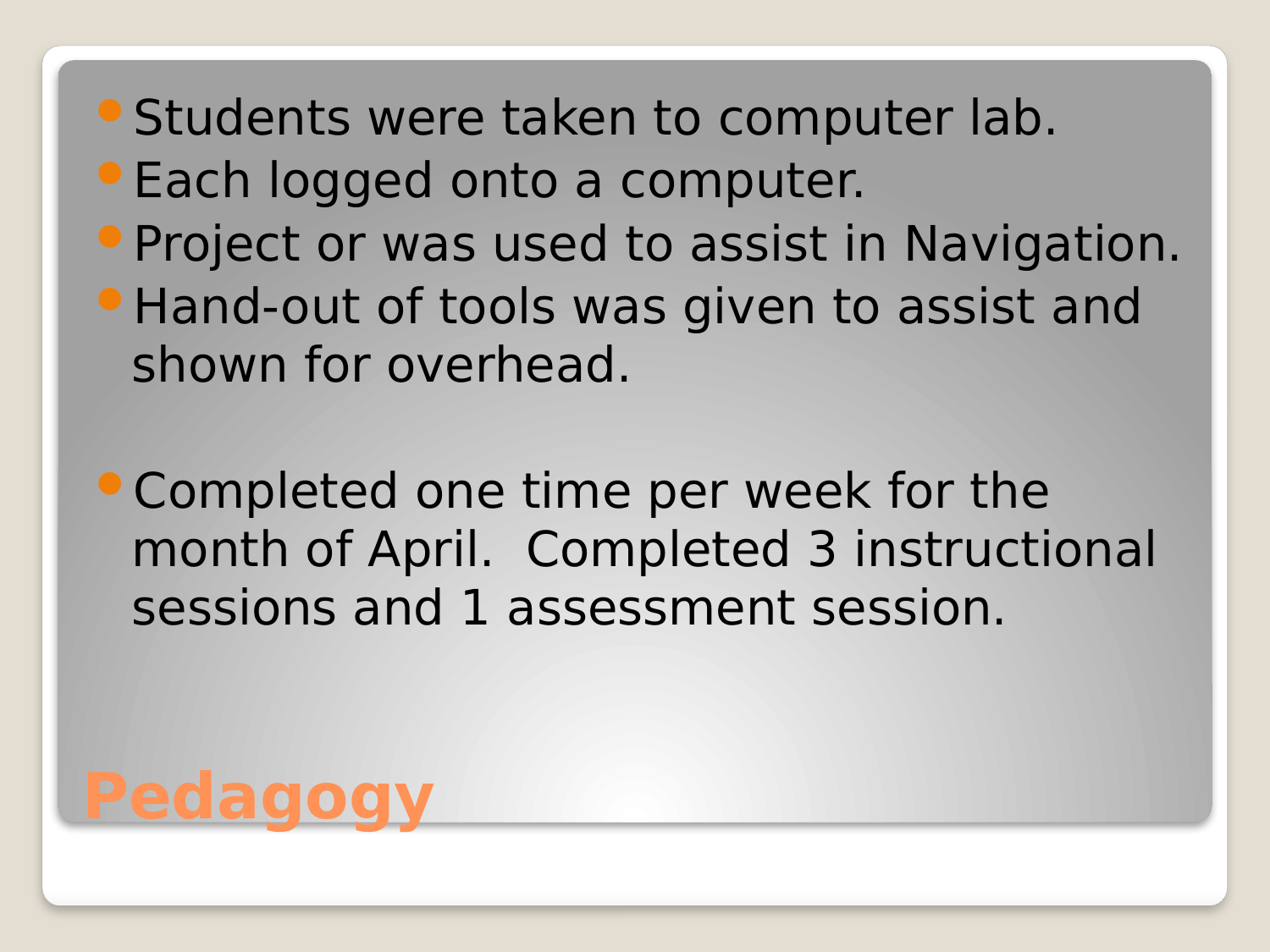

Students were taken to computer lab.
Each logged onto a computer.
Project or was used to assist in Navigation.
Hand-out of tools was given to assist and shown for overhead.

Completed one time per week for the month of April.  Completed 3 instructional sessions and 1 assessment session.
# Pedagogy